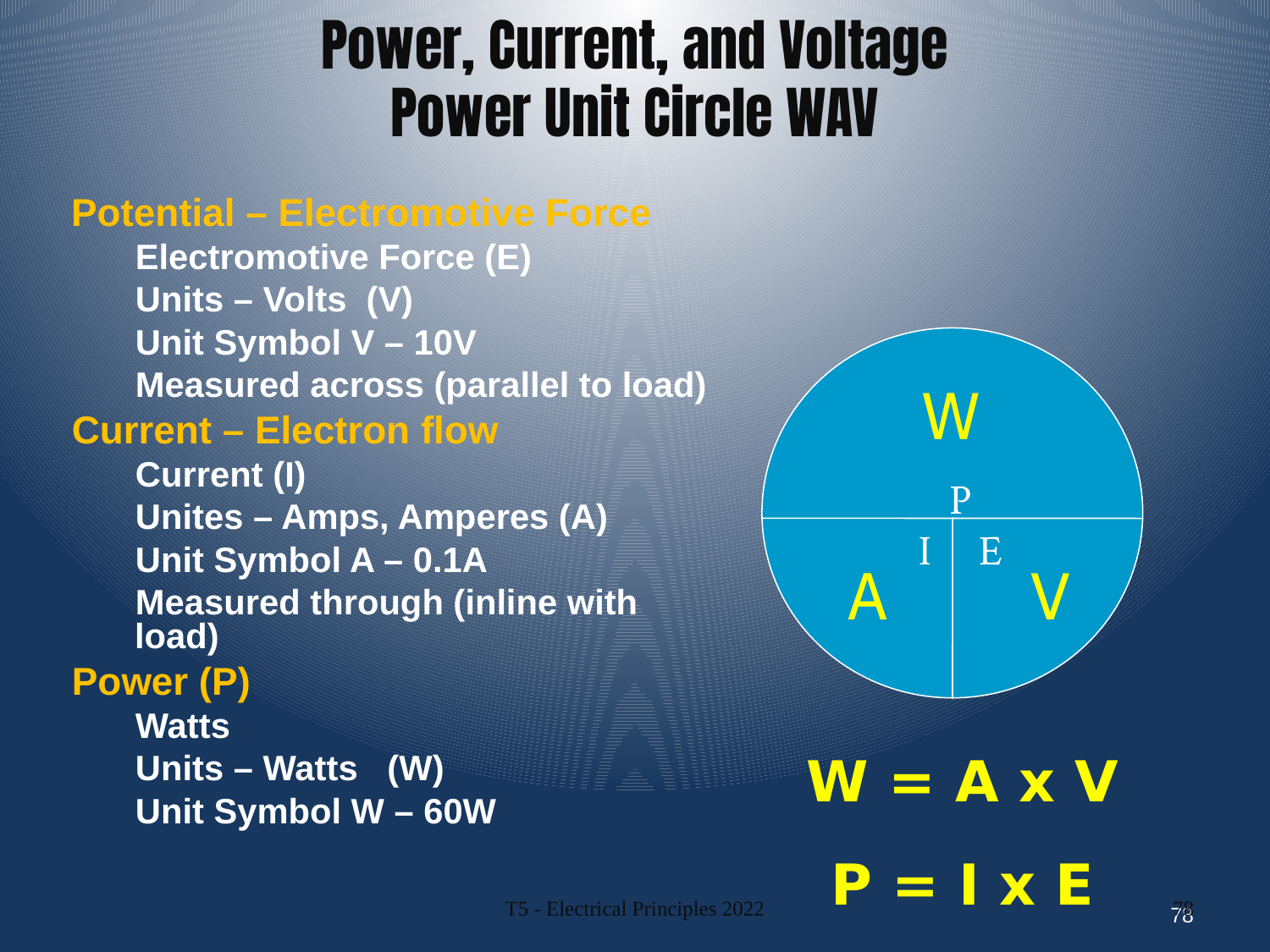

Power, Current, and Voltage
Power Unit Circle WAV
Potential – Electromotive Force
Electromotive Force (E)
Units – Volts  (V)
Unit Symbol V – 10V
Measured across (parallel to load)
Current – Electron flow
Current (I)
Unites – Amps, Amperes (A)
Unit Symbol A – 0.1A
Measured through (inline with load)
Power (P)
Watts
Units – Watts   (W)
Unit Symbol W – 60W

W
A
V
P
I     E
W = A x V
P = I x E
78
T5 - Electrical Principles 2022
78